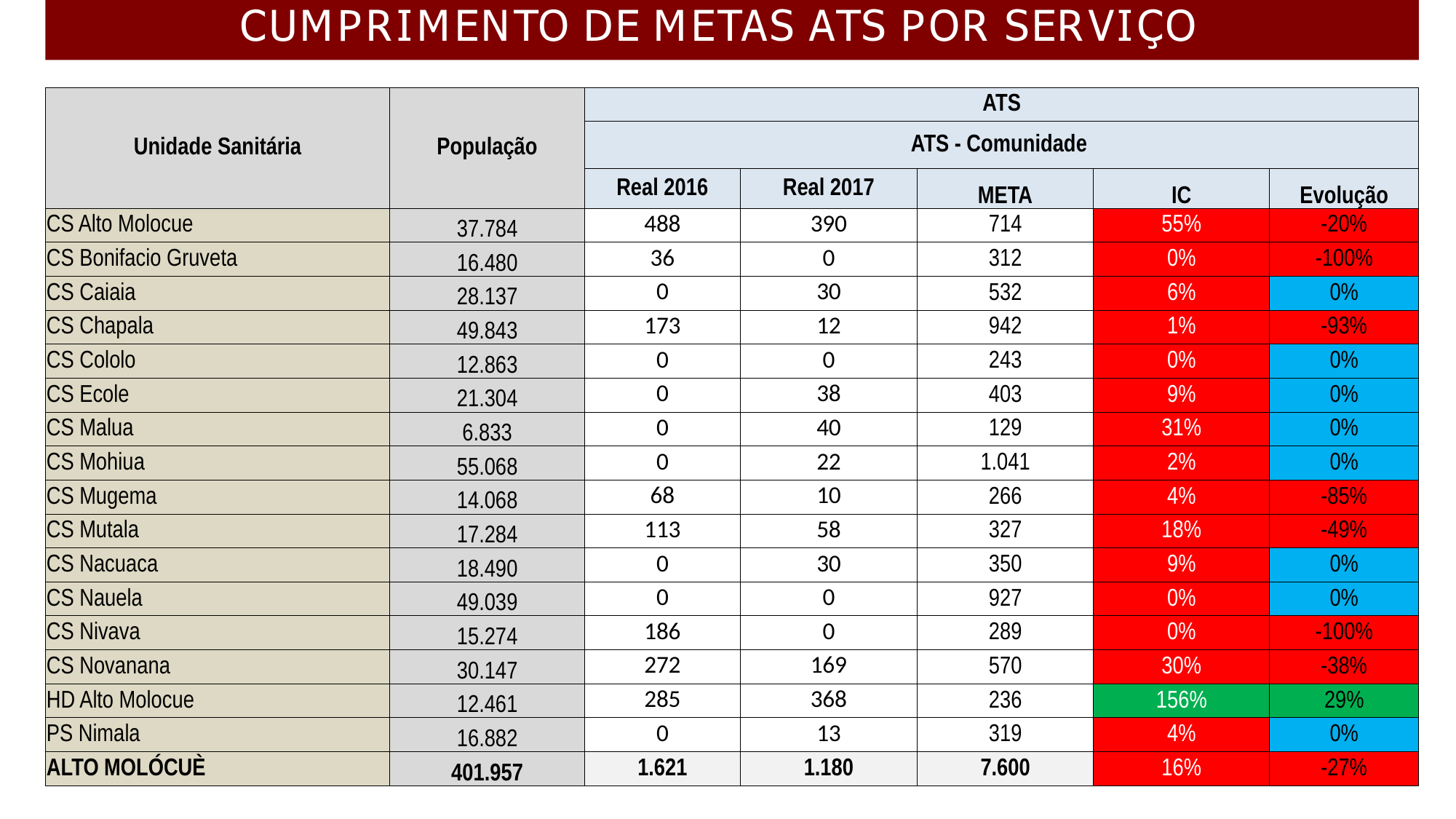

# CUMPRIMENTO DE METAS ATS POR SERVIÇO
| Unidade Sanitária | População | ATS |  |  |  |  |
| --- | --- | --- | --- | --- | --- | --- |
|  |  | ATS - Comunidade |  |  |  |  |
|  |  | Real 2016 | Real 2017 | META | IC | Evolução |
| CS Alto Molocue | 37.784 | 488 | 390 | 714 | 55% | -20% |
| CS Bonifacio Gruveta | 16.480 | 36 | 0 | 312 | 0% | -100% |
| CS Caiaia | 28.137 | 0 | 30 | 532 | 6% | 0% |
| CS Chapala | 49.843 | 173 | 12 | 942 | 1% | -93% |
| CS Cololo | 12.863 | 0 | 0 | 243 | 0% | 0% |
| CS Ecole | 21.304 | 0 | 38 | 403 | 9% | 0% |
| CS Malua | 6.833 | 0 | 40 | 129 | 31% | 0% |
| CS Mohiua | 55.068 | 0 | 22 | 1.041 | 2% | 0% |
| CS Mugema | 14.068 | 68 | 10 | 266 | 4% | -85% |
| CS Mutala | 17.284 | 113 | 58 | 327 | 18% | -49% |
| CS Nacuaca | 18.490 | 0 | 30 | 350 | 9% | 0% |
| CS Nauela | 49.039 | 0 | 0 | 927 | 0% | 0% |
| CS Nivava | 15.274 | 186 | 0 | 289 | 0% | -100% |
| CS Novanana | 30.147 | 272 | 169 | 570 | 30% | -38% |
| HD Alto Molocue | 12.461 | 285 | 368 | 236 | 156% | 29% |
| PS Nimala | 16.882 | 0 | 13 | 319 | 4% | 0% |
| ALTO MOLÓCUÈ | 401.957 | 1.621 | 1.180 | 7.600 | 16% | -27% |